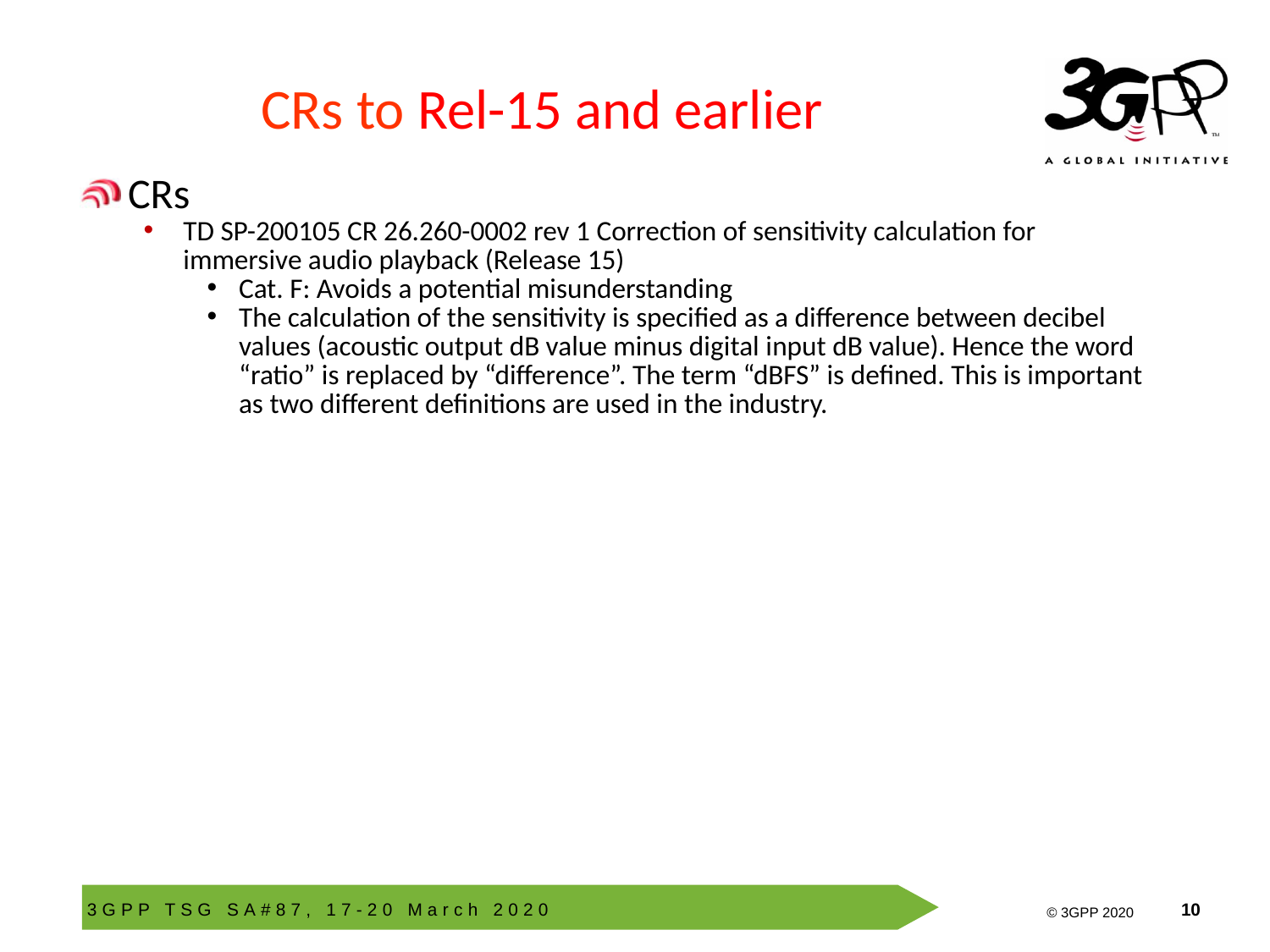

# CRs to Rel-15 and earlier
CRs
TD SP-200105 CR 26.260-0002 rev 1 Correction of sensitivity calculation for immersive audio playback (Release 15)
Cat. F: Avoids a potential misunderstanding
The calculation of the sensitivity is specified as a difference between decibel values (acoustic output dB value minus digital input dB value). Hence the word “ratio” is replaced by “difference”. The term “dBFS” is defined. This is important as two different definitions are used in the industry.